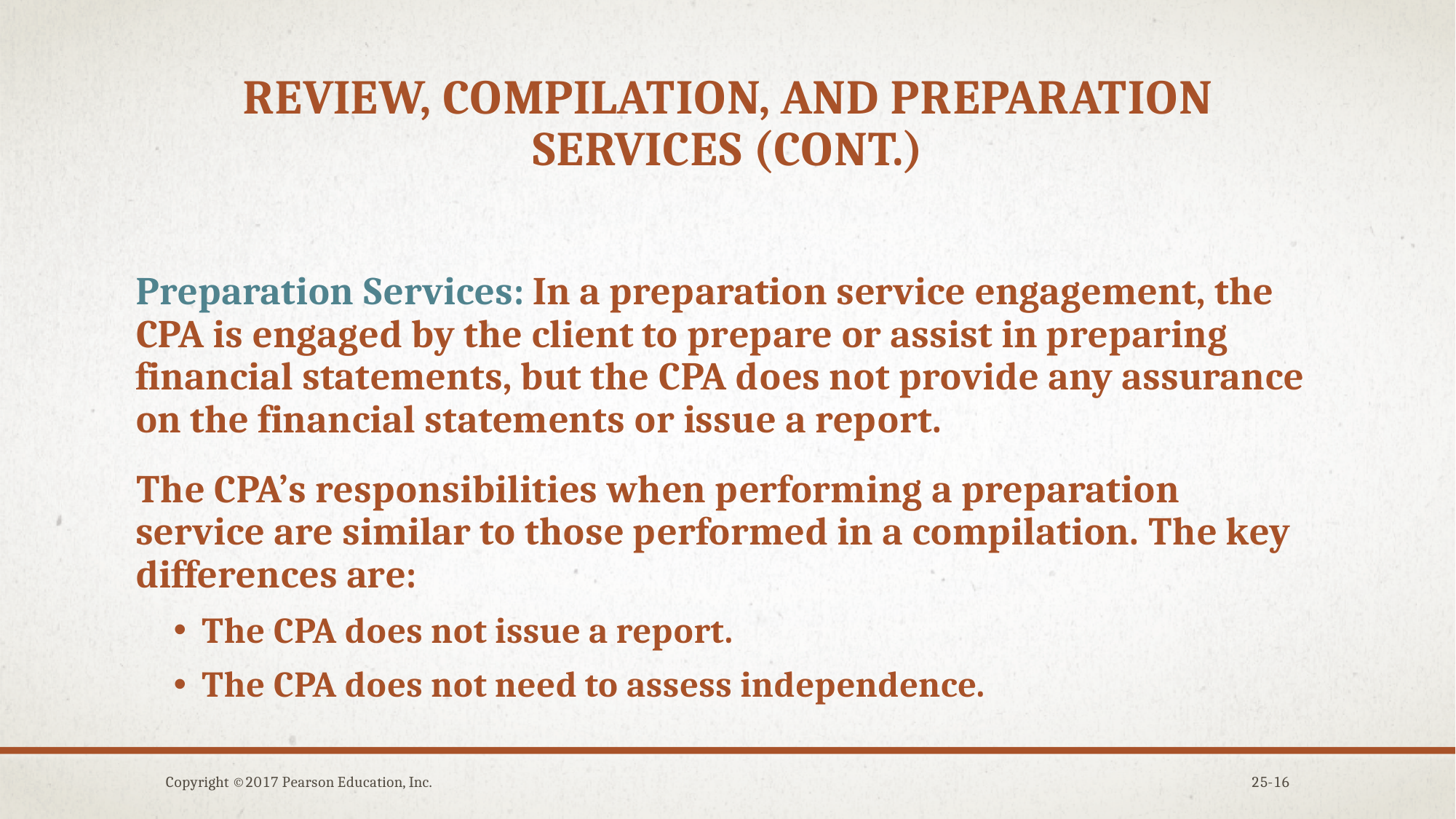

# Review, compilation, and preparation services (cont.)
Preparation Services: In a preparation service engagement, the CPA is engaged by the client to prepare or assist in preparing financial statements, but the CPA does not provide any assurance on the financial statements or issue a report.
The CPA’s responsibilities when performing a preparation service are similar to those performed in a compilation. The key differences are:
The CPA does not issue a report.
The CPA does not need to assess independence.
Copyright ©2017 Pearson Education, Inc.
25-16